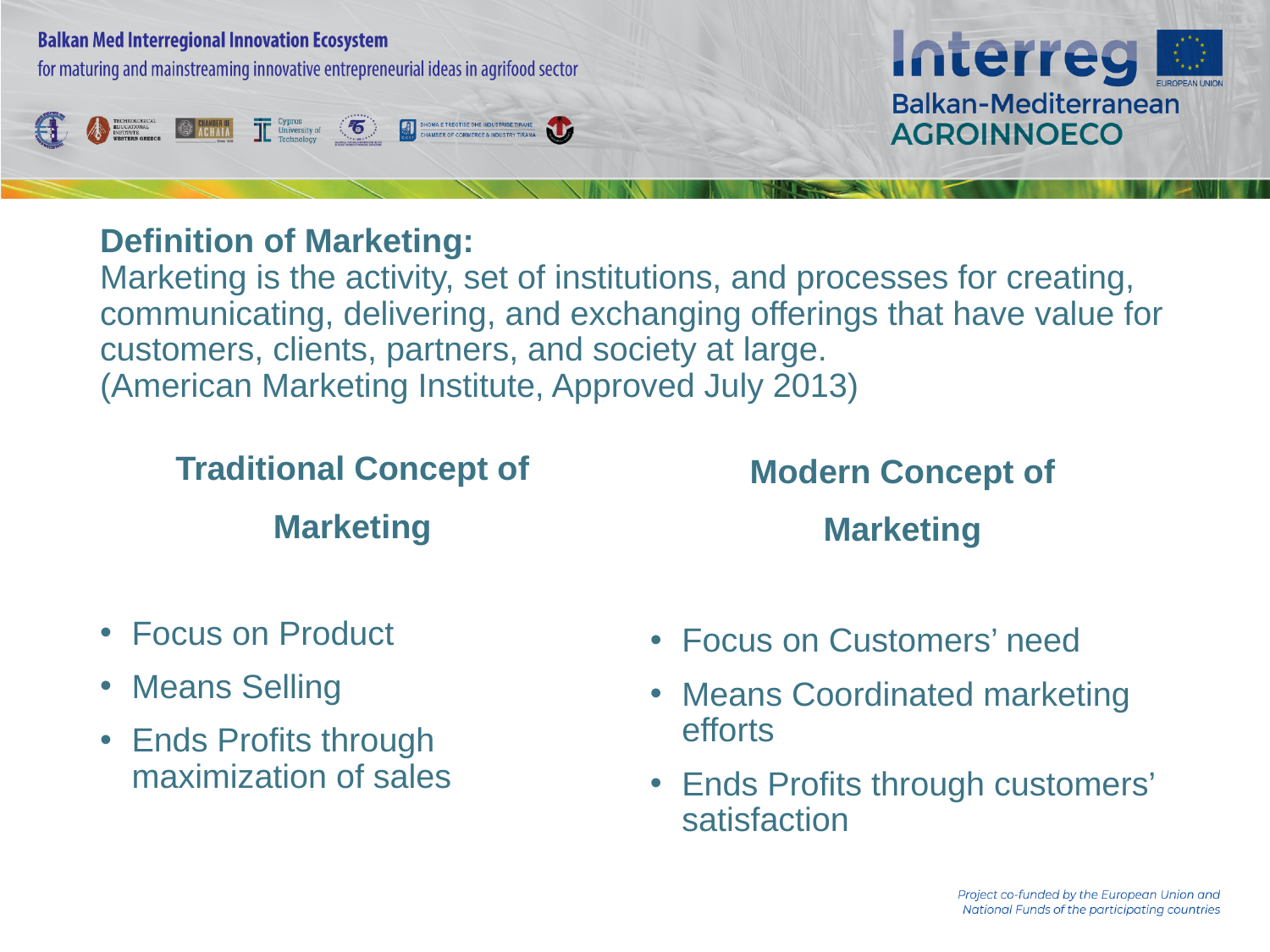

# Definition of Marketing: Marketing is the activity, set of institutions, and processes for creating, communicating, delivering, and exchanging offerings that have value for customers, clients, partners, and society at large.  (American Marketing Institute, Approved July 2013)
Traditional Concept of
Marketing

Focus on Product
Means Selling
Ends Profits through maximization of sales
Modern Concept of
Marketing

Focus on Customers’ need
Means Coordinated marketing efforts
Ends Profits through customers’ satisfaction